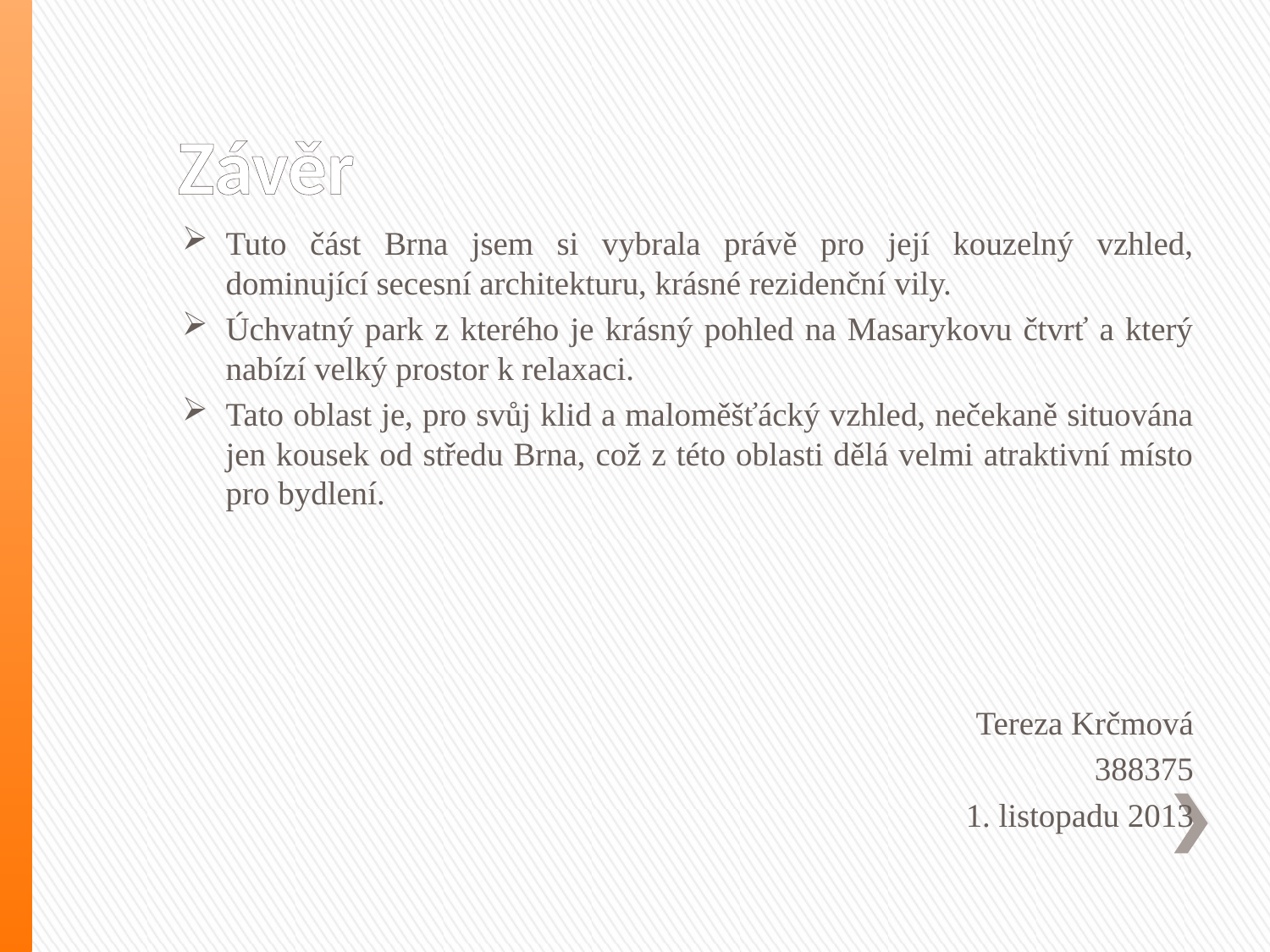

# Závěr
Tuto část Brna jsem si vybrala právě pro její kouzelný vzhled, dominující secesní architekturu, krásné rezidenční vily.
Úchvatný park z kterého je krásný pohled na Masarykovu čtvrť a který nabízí velký prostor k relaxaci.
Tato oblast je, pro svůj klid a maloměšťácký vzhled, nečekaně situována jen kousek od středu Brna, což z této oblasti dělá velmi atraktivní místo pro bydlení.

Tereza Krčmová
388375
1. listopadu 2013